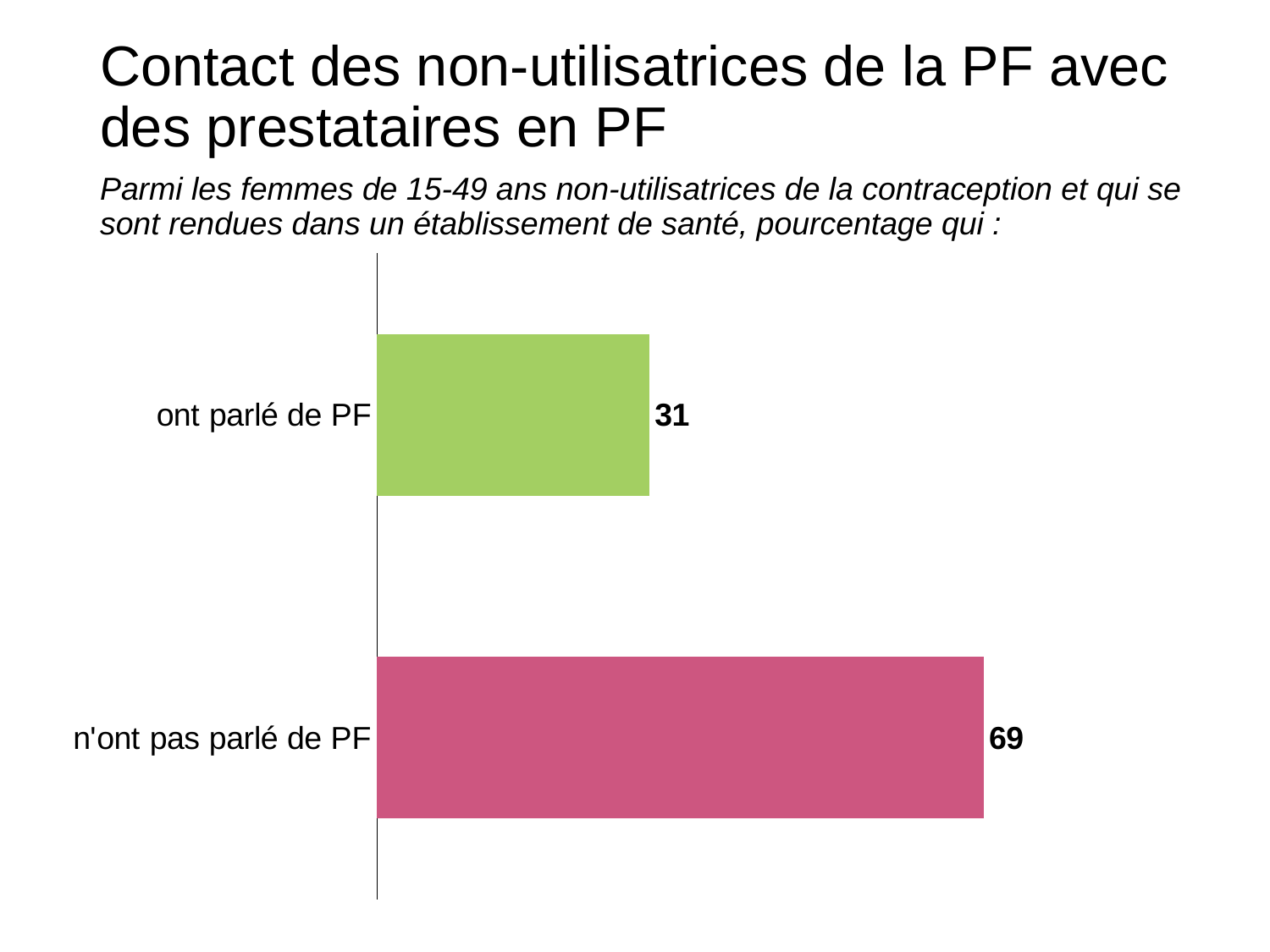

# Contact des non-utilisatrices de la PF avec des prestataires en PF
Parmi les femmes de 15-49 ans non-utilisatrices de la contraception et qui se sont rendues dans un établissement de santé, pourcentage qui :

### Chart

| Category | Column1 |
|---|---|
| n'ont pas parlé de PF | 69.0 |
| ont parlé de PF | 31.0 |